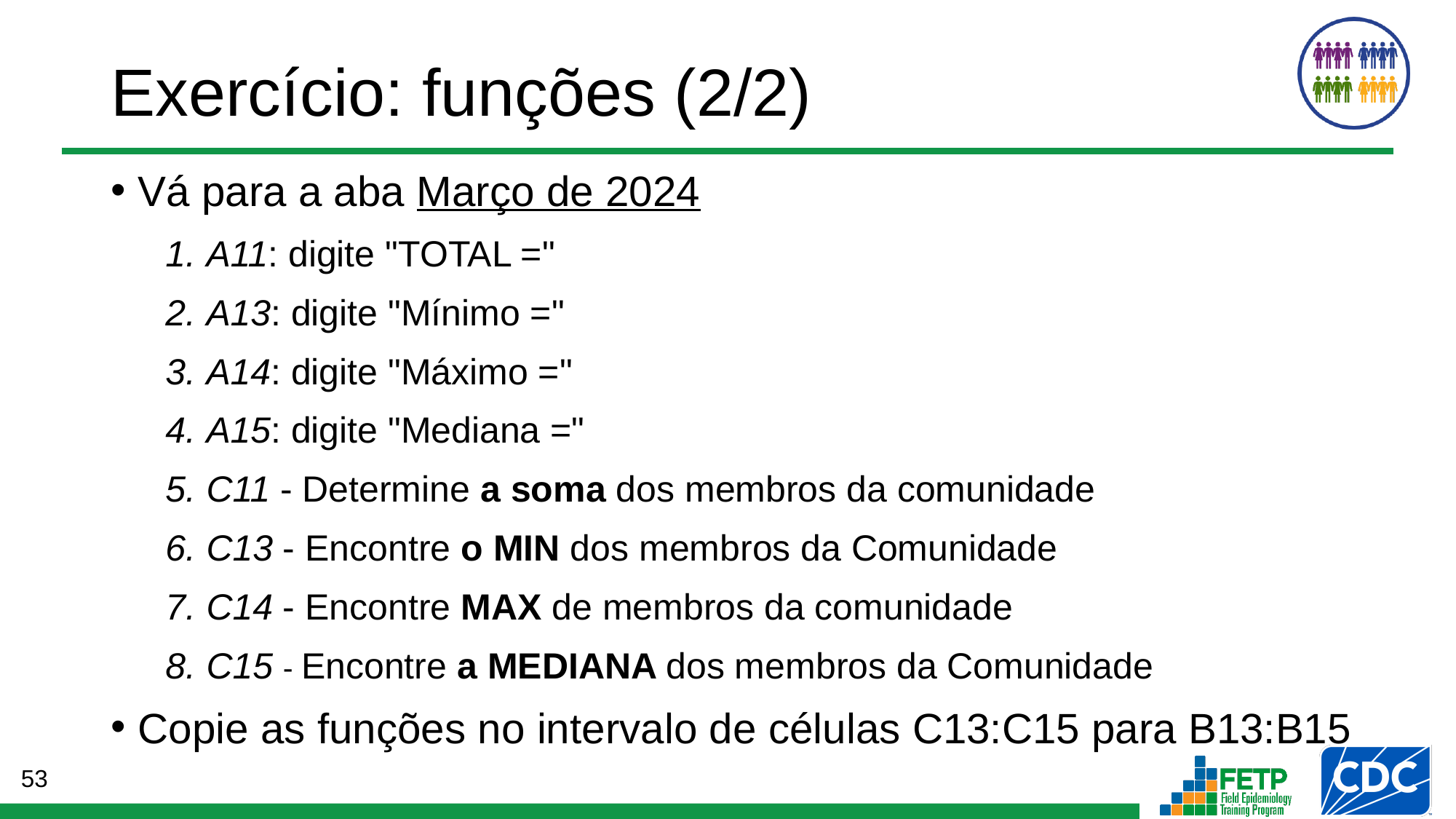

# Exercício: funções (2/2)
Vá para a aba Março de 2024
A11: digite "TOTAL ="
A13: digite "Mínimo ="
A14: digite "Máximo ="
A15: digite "Mediana ="
C11 - Determine a soma dos membros da comunidade
C13 - Encontre o MIN dos membros da Comunidade
C14 - Encontre MAX de membros da comunidade
C15 - Encontre a MEDIANA dos membros da Comunidade
Copie as funções no intervalo de células C13:C15 para B13:B15